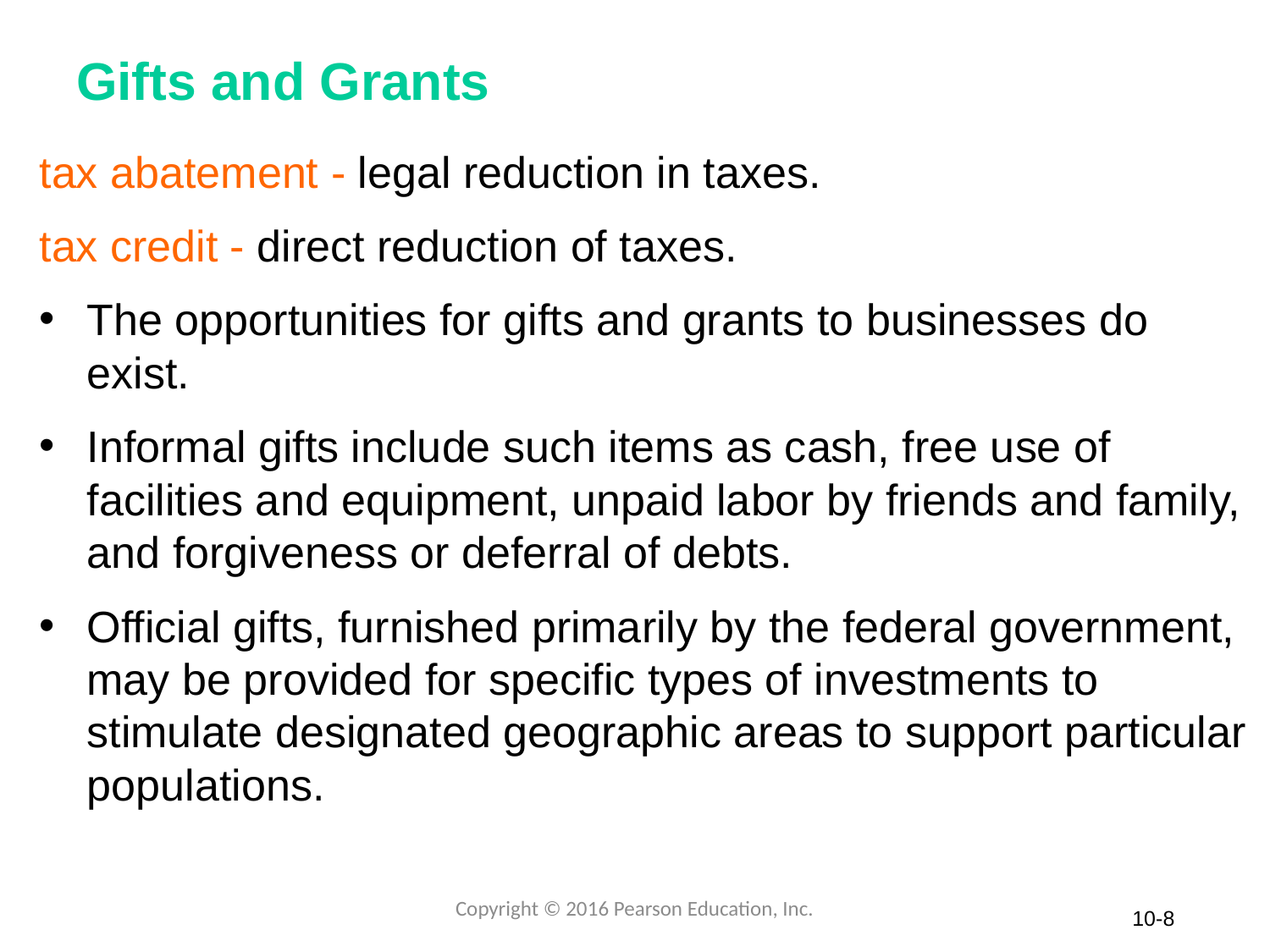

# Gifts and Grants
tax abatement - legal reduction in taxes.

tax credit - direct reduction of taxes.

The opportunities for gifts and grants to businesses do exist.

Informal gifts include such items as cash, free use of facilities and equipment, unpaid labor by friends and family, and forgiveness or deferral of debts.

Official gifts, furnished primarily by the federal government, may be provided for specific types of investments to stimulate designated geographic areas to support particular populations.
Copyright © 2016 Pearson Education, Inc.